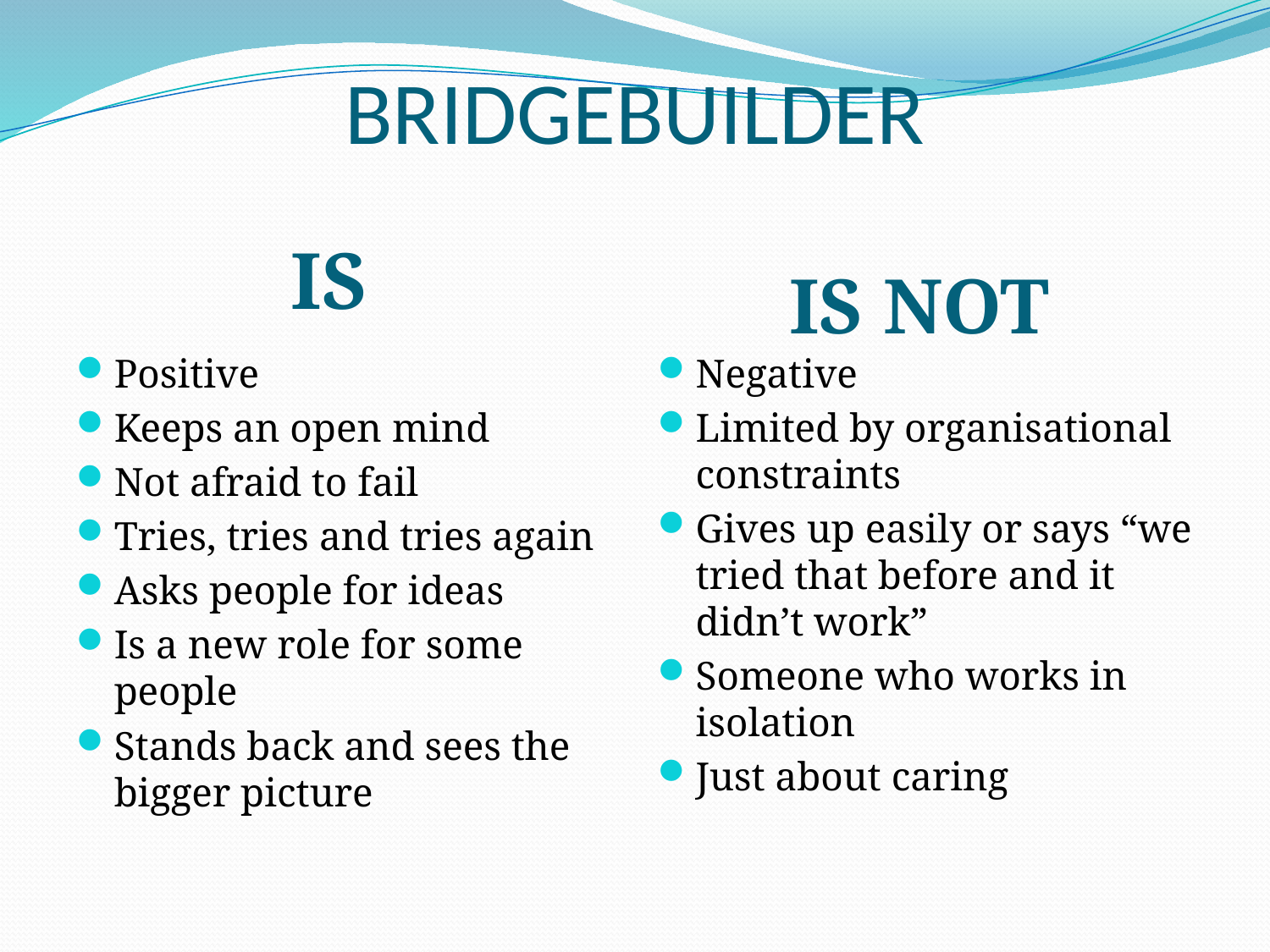

# BRIDGEBUILDER
          IS
       IS NOT

Positive
Keeps an open mind
Not afraid to fail
Tries, tries and tries again
Asks people for ideas
Is a new role for some people
Stands back and sees the bigger picture

Negative
Limited by organisational constraints
Gives up easily or says “we tried that before and it didn’t work”
Someone who works in isolation
Just about caring